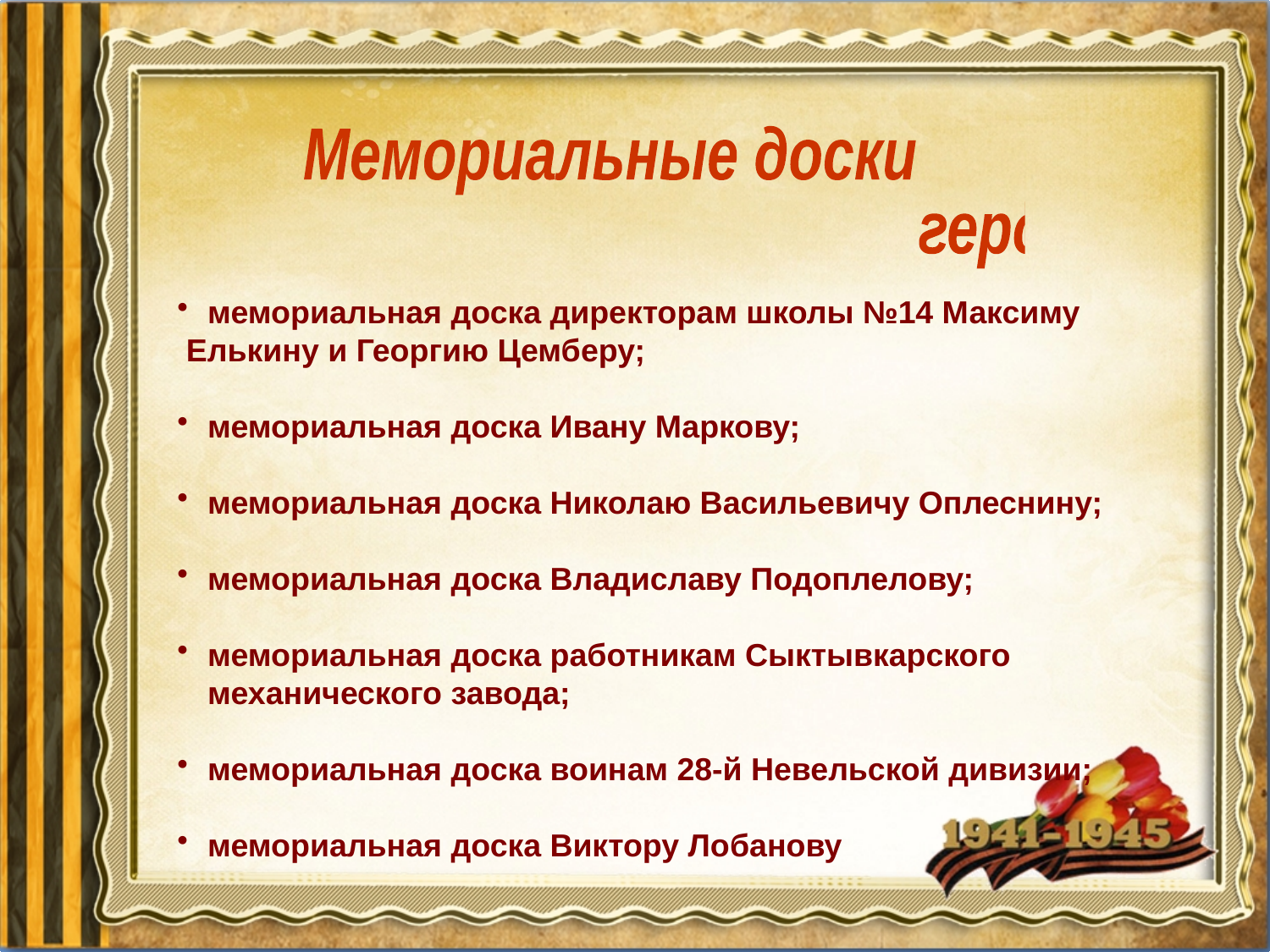

Мемориальные доски
                               героев ВОВ:
мемориальная доска директорам школы №14 Максиму
 Елькину и Георгию Цемберу;

мемориальная доска Ивану Маркову;

мемориальная доска Николаю Васильевичу Оплеснину;

мемориальная доска Владиславу Подоплелову;

мемориальная доска работникам Сыктывкарского механического завода;

мемориальная доска воинам 28-й Невельской дивизии;

мемориальная доска Виктору Лобанову